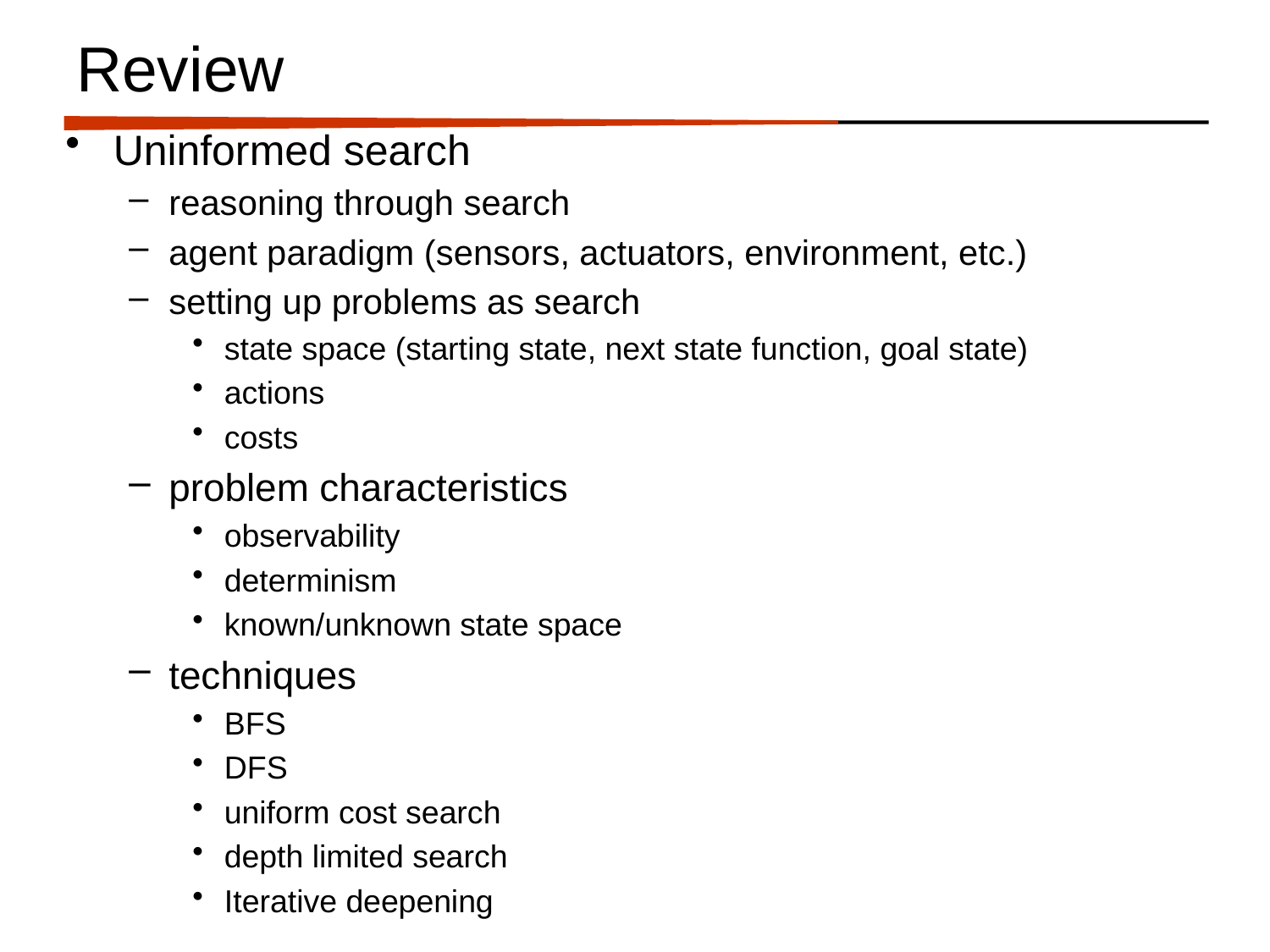

# Review
Uninformed search
reasoning through search
agent paradigm (sensors, actuators, environment, etc.)
setting up problems as search
state space (starting state, next state function, goal state)
actions
costs
problem characteristics
observability
determinism
known/unknown state space
techniques
BFS
DFS
uniform cost search
depth limited search
Iterative deepening